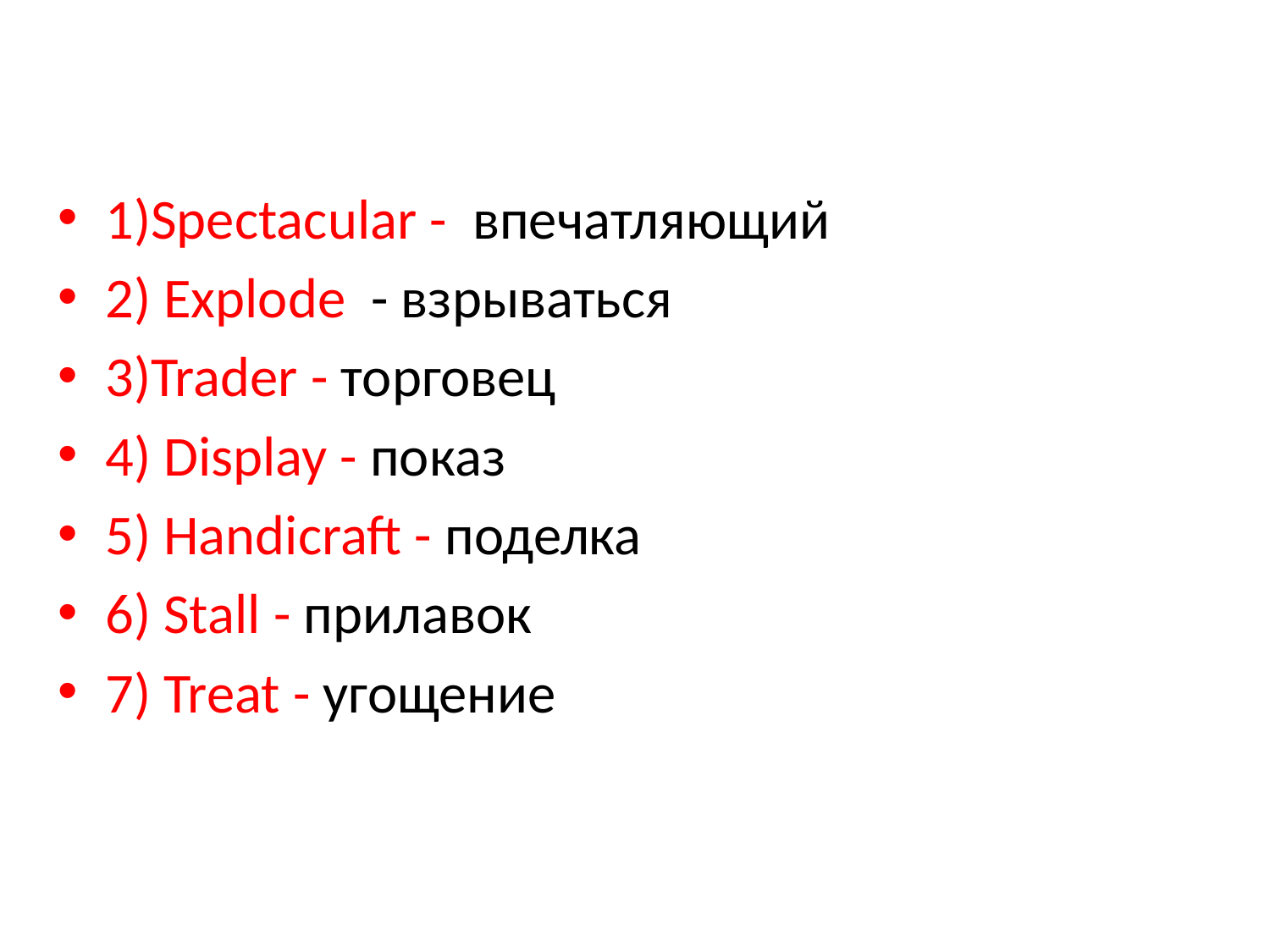

#
1)Spectacular -  впечатляющий
2) Explode  - взрываться
3)Trader - торговец
4) Display - показ
5) Handicraft - поделка
6) Stall - прилавок
7) Treat - угощение